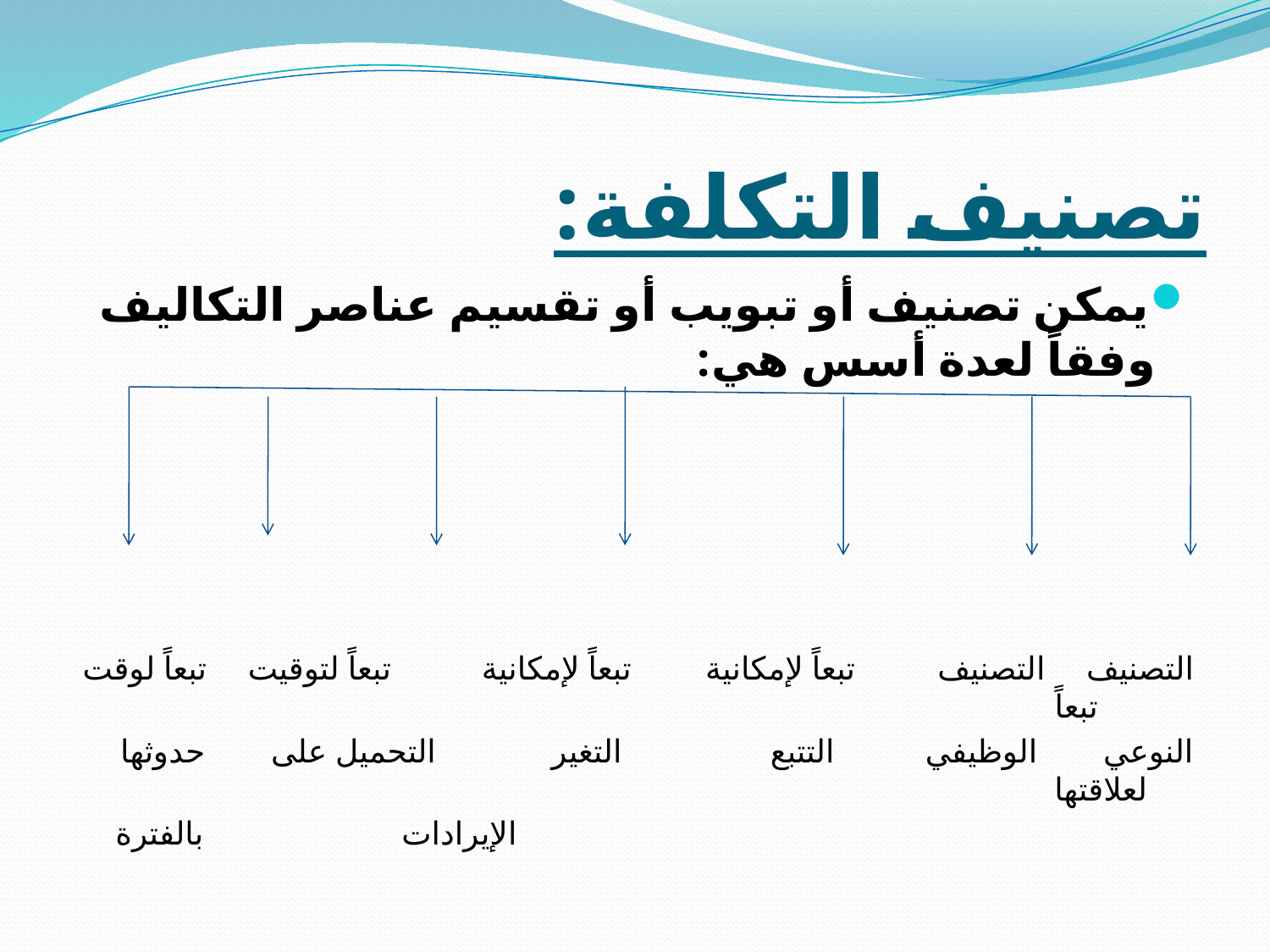

# تصنيف التكلفة:
يمكن تصنيف أو تبويب أو تقسيم عناصر التكاليف  وفقاً لعدة أسس هي:

التصنيف     التصنيف          تبعاً لإمكانية         تبعاً لإمكانية           تبعاً لتوقيت     تبعاً لوقت        تبعاً
النوعي        الوظيفي           التتبع                  التغير              التحميل على        حدوثها       لعلاقتها
                                                                                  الإيرادات                        بالفترة